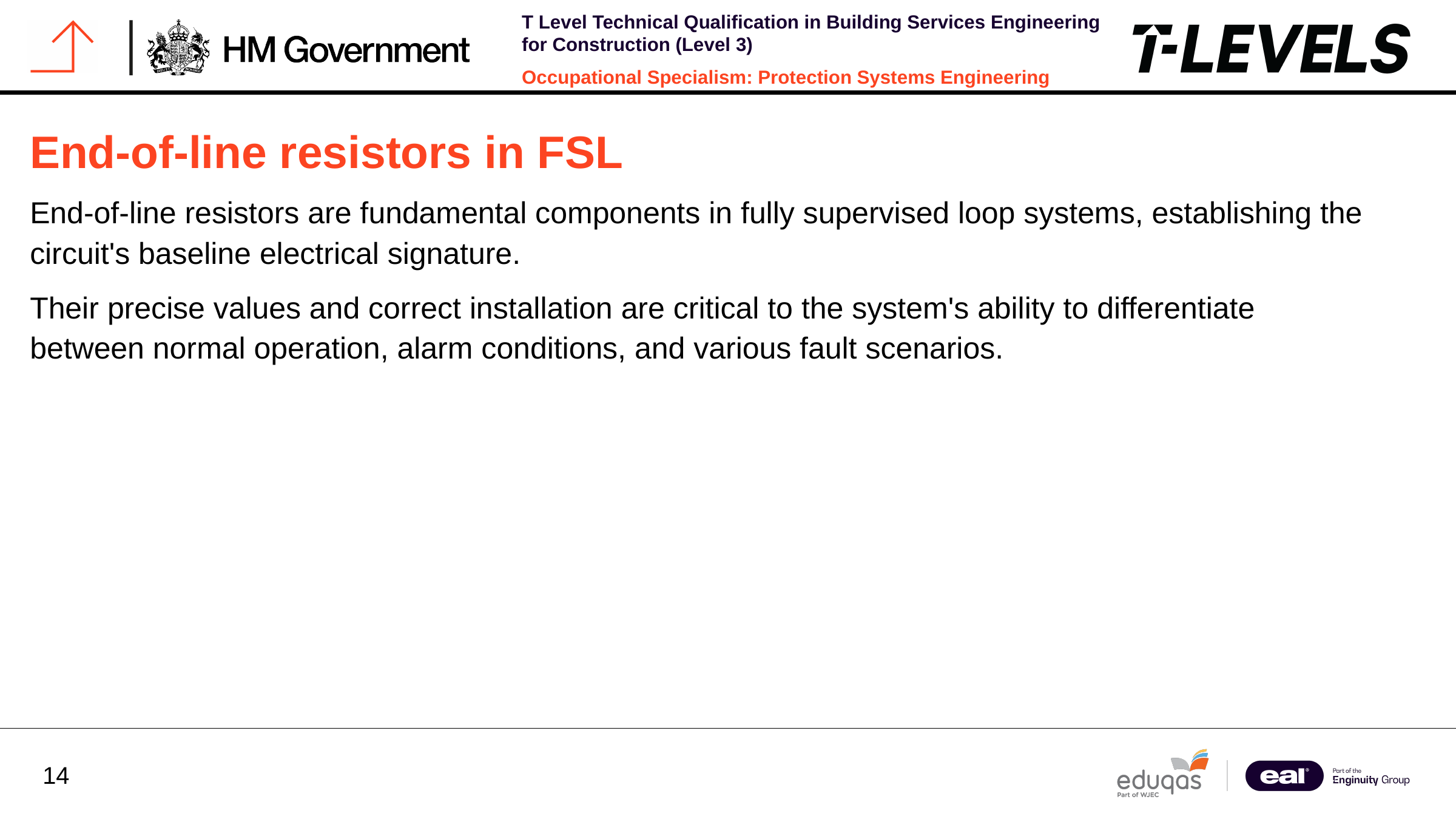

End-of-line resistors in FSL
End-of-line resistors are fundamental components in fully supervised loop systems, establishing the circuit's baseline electrical signature.
Their precise values and correct installation are critical to the system's ability to differentiate between normal operation, alarm conditions, and various fault scenarios.